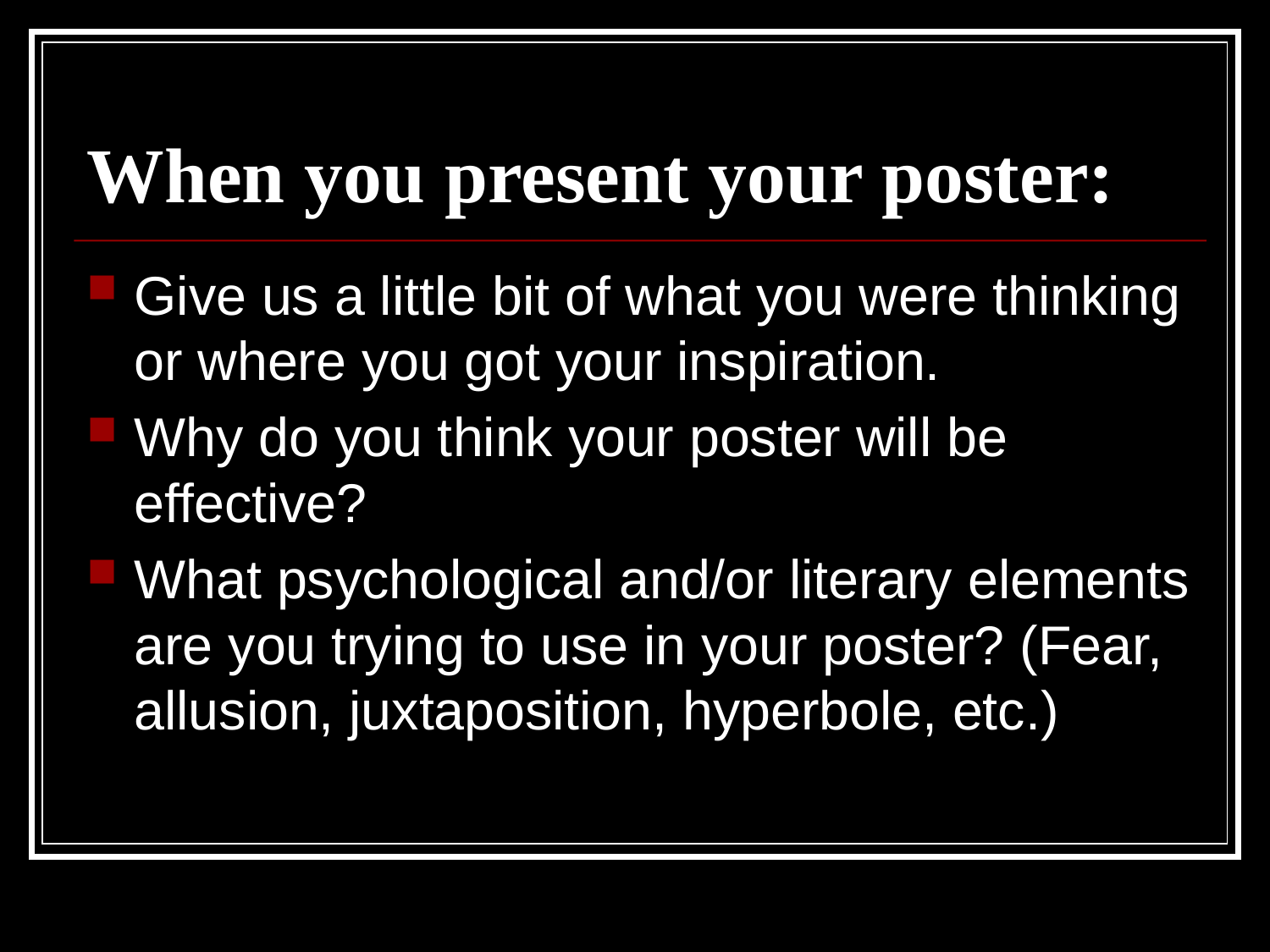

# When you present your poster:
Give us a little bit of what you were thinking or where you got your inspiration.
Why do you think your poster will be effective?
What psychological and/or literary elements are you trying to use in your poster? (Fear, allusion, juxtaposition, hyperbole, etc.)